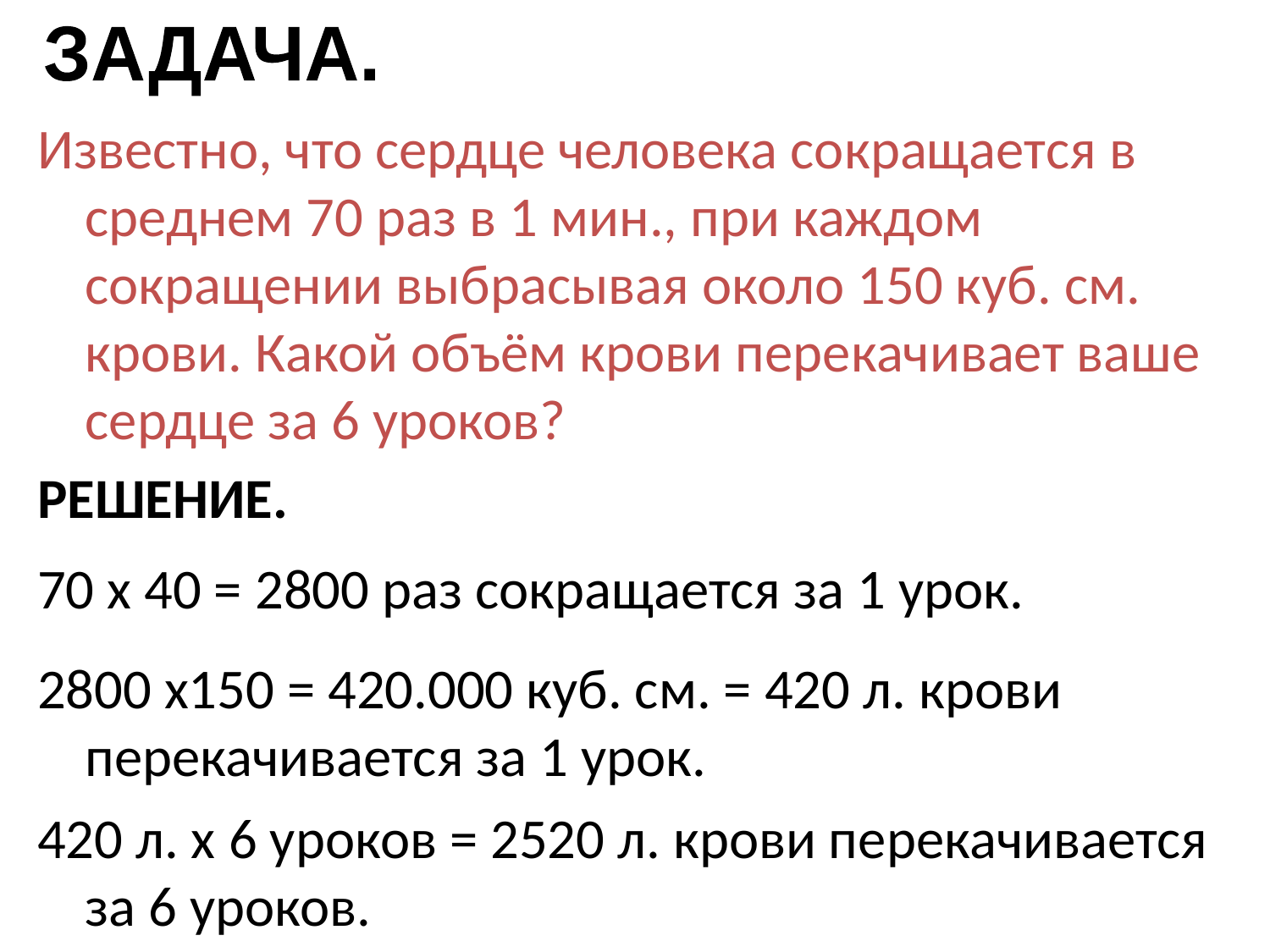

ЗАДАЧА.
Известно, что сердце человека сокращается в среднем 70 раз в 1 мин., при каждом сокращении выбрасывая около 150 куб. см. крови. Какой объём крови перекачивает ваше сердце за 6 уроков?
РЕШЕНИЕ.

70 х 40 = 2800 раз сокращается за 1 урок.
2800 х150 = 420.000 куб. см. = 420 л. крови перекачивается за 1 урок.
420 л. х 6 уроков = 2520 л. крови перекачивается за 6 уроков.